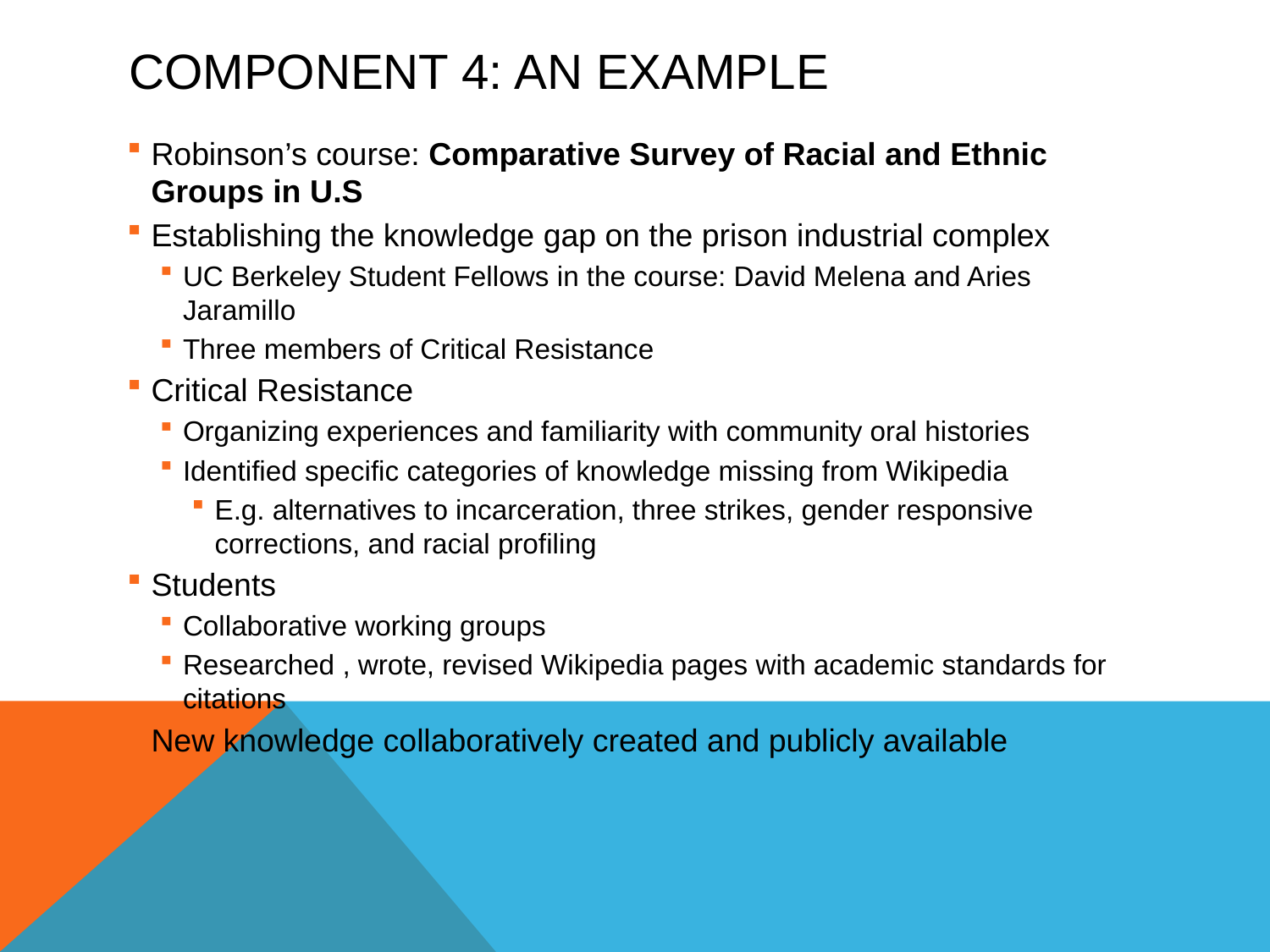

# Component 4: AN Example
Robinson’s course: Comparative Survey of Racial and Ethnic Groups in U.S
Establishing the knowledge gap on the prison industrial complex
UC Berkeley Student Fellows in the course: David Melena and Aries Jaramillo
Three members of Critical Resistance
Critical Resistance
Organizing experiences and familiarity with community oral histories
Identified specific categories of knowledge missing from Wikipedia
E.g. alternatives to incarceration, three strikes, gender responsive corrections, and racial profiling
Students
Collaborative working groups
Researched , wrote, revised Wikipedia pages with academic standards for citations
New knowledge collaboratively created and publicly available